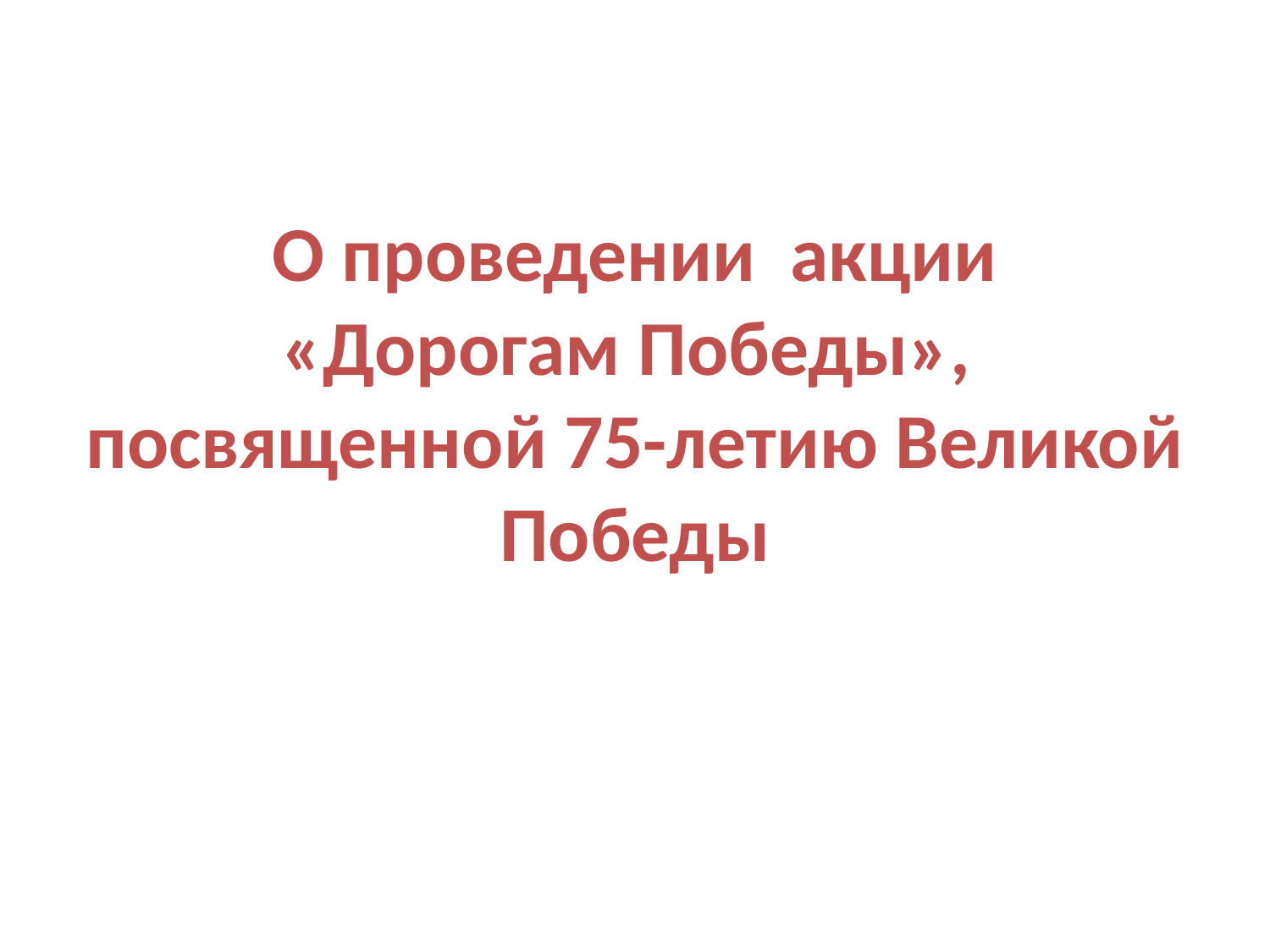

# О проведении  акции «Дорогам Победы», посвященной 75-летию Великой Победы